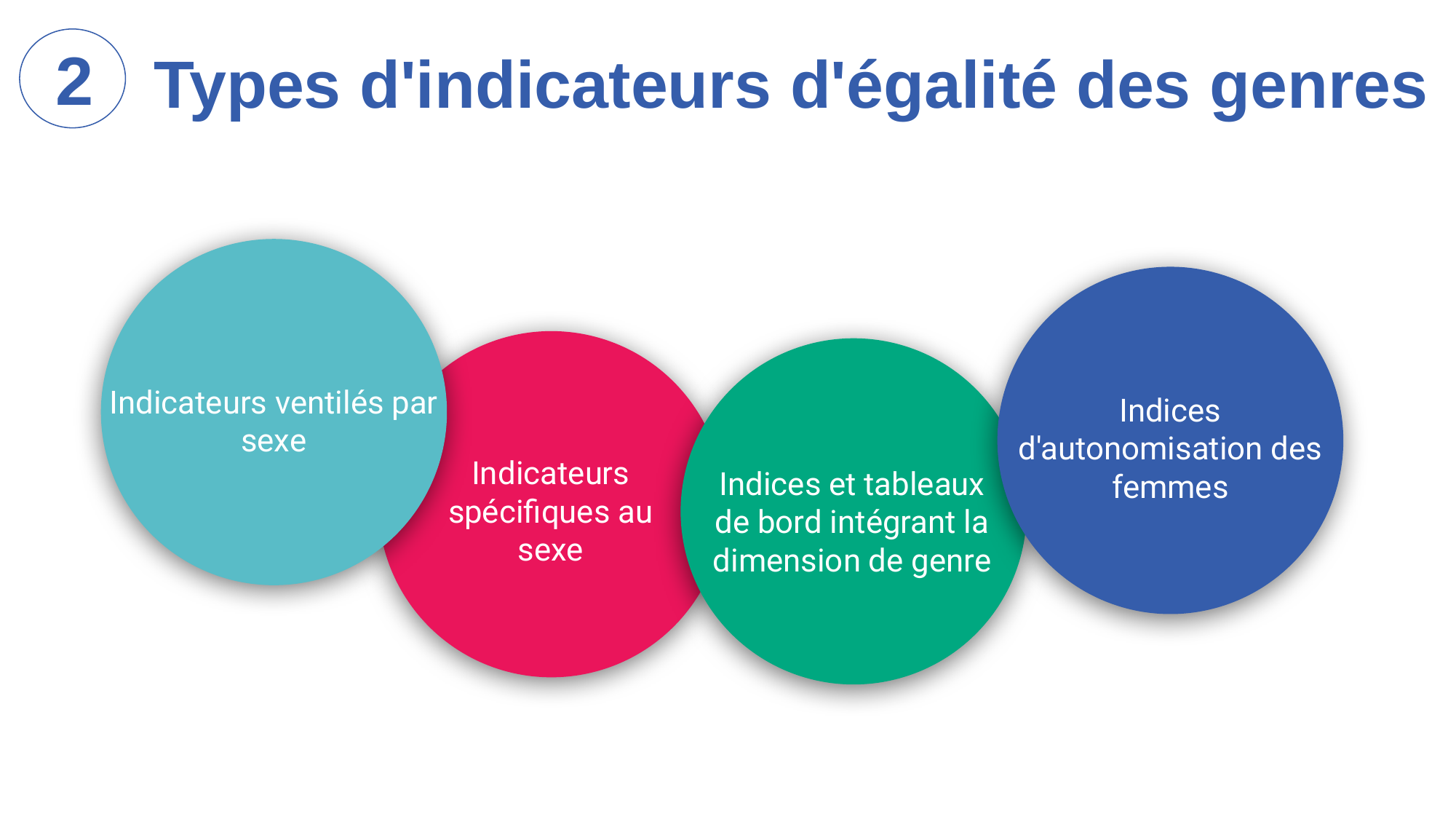

2

Types d'indicateurs d'égalité des genres

Indicateurs ventilés par sexe

Indices d'autonomisation des femmes

Indicateurs spécifiques au sexe

Indices et tableaux de bord intégrant la dimension de genre